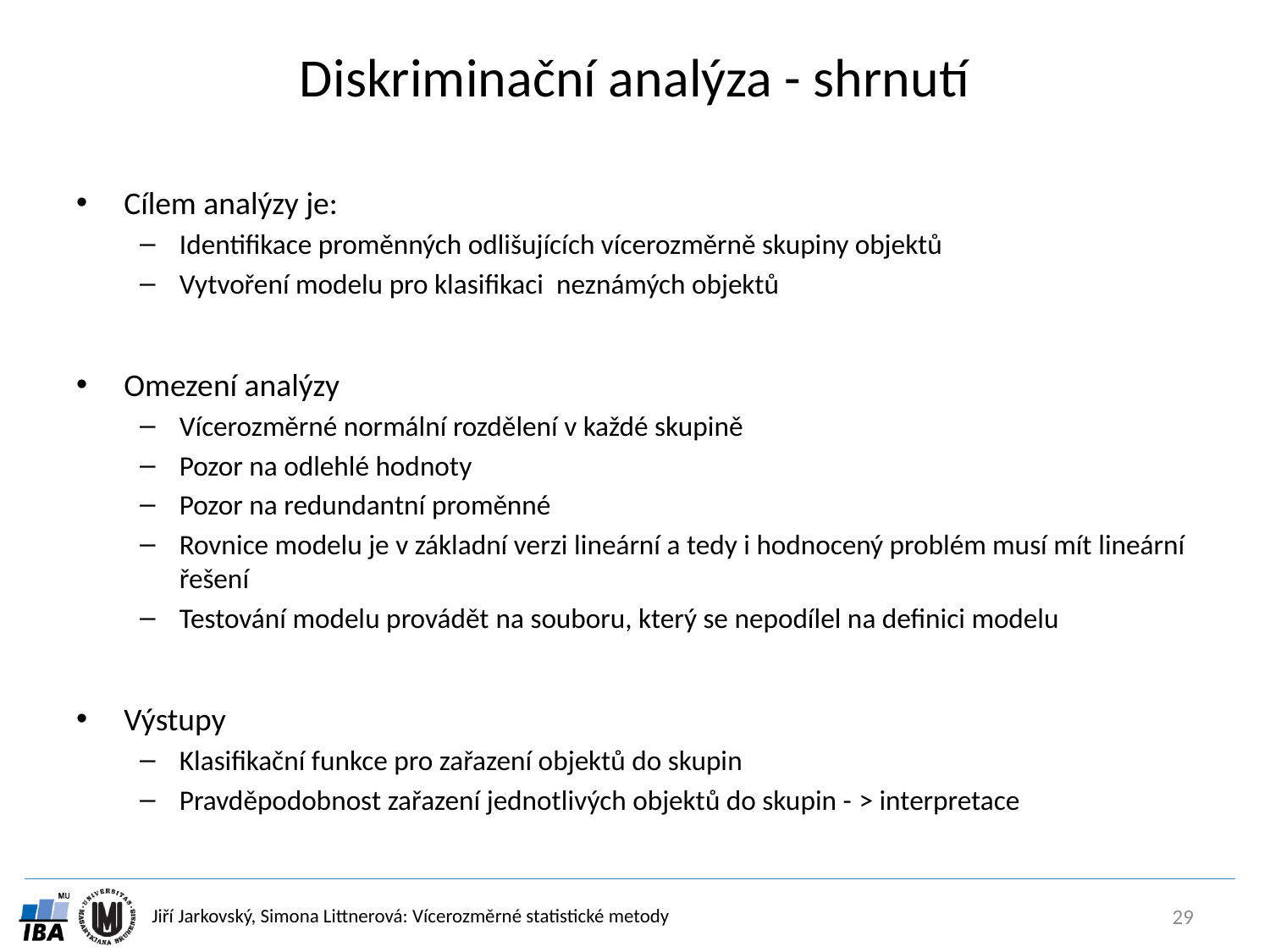

# Diskriminační analýza - shrnutí
Cílem analýzy je:
Identifikace proměnných odlišujících vícerozměrně skupiny objektů
Vytvoření modelu pro klasifikaci  neznámých objektů

Omezení analýzy
Vícerozměrné normální rozdělení v každé skupině
Pozor na odlehlé hodnoty
Pozor na redundantní proměnné
Rovnice modelu je v základní verzi lineární a tedy i hodnocený problém musí mít lineární řešení
Testování modelu provádět na souboru, který se nepodílel na definici modelu

Výstupy
Klasifikační funkce pro zařazení objektů do skupin
Pravděpodobnost zařazení jednotlivých objektů do skupin - > interpretace
29